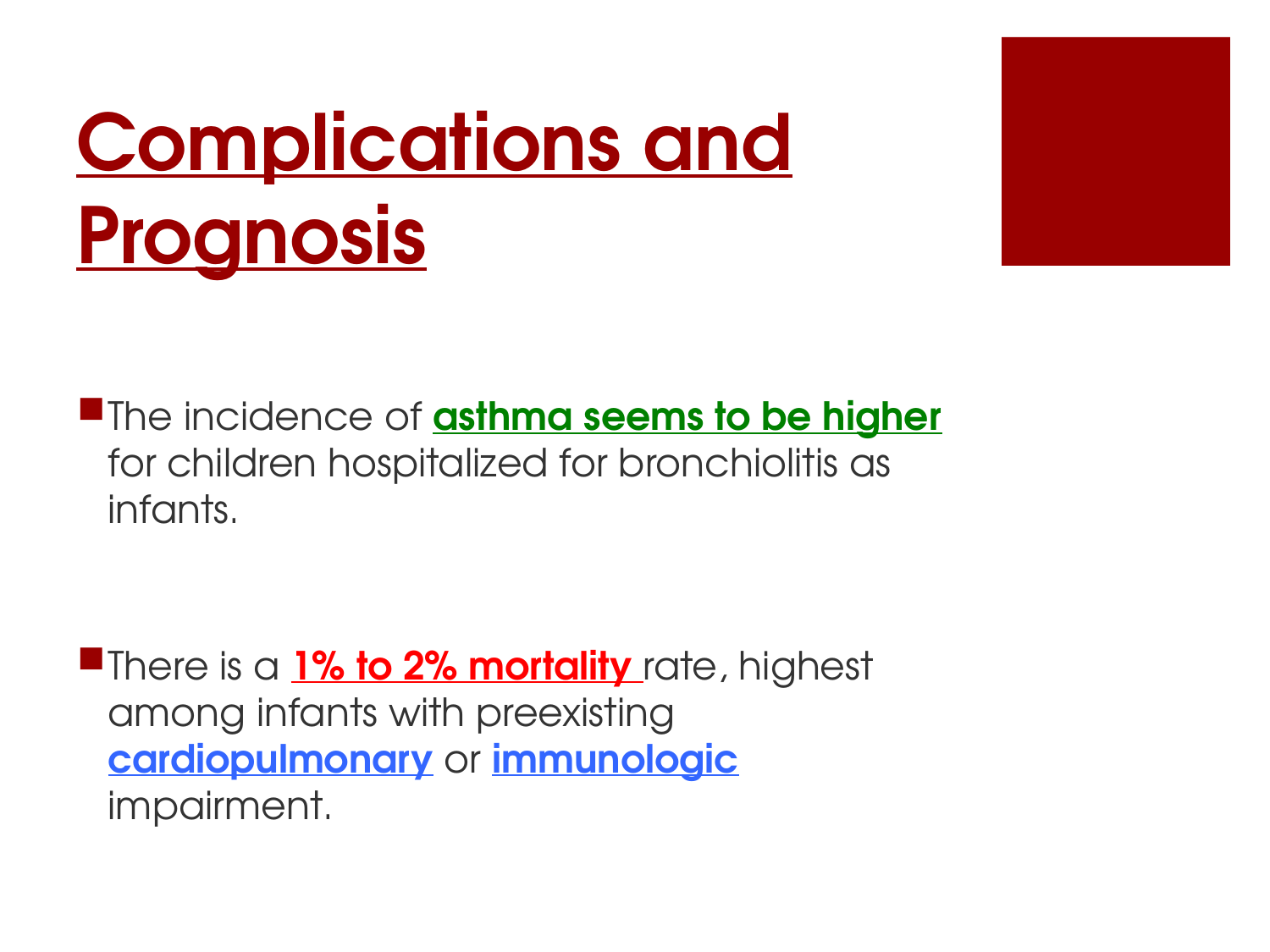

# Complications and Prognosis

The incidence of asthma seems to be higher for children hospitalized for bronchiolitis as infants.

There is a 1% to 2% mortality rate, highest among infants with preexisting cardiopulmonary or immunologic impairment.